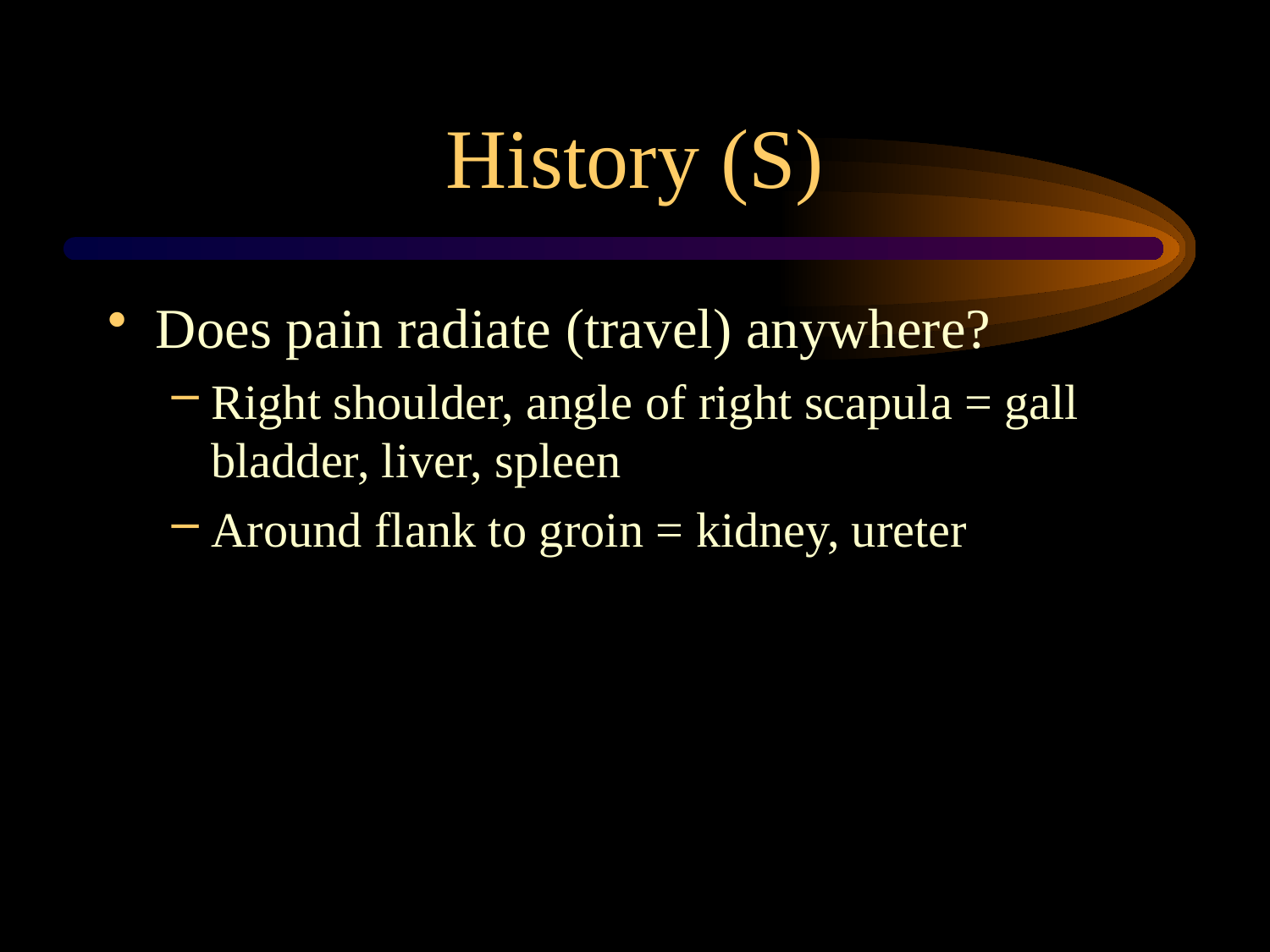

# History (S)
Does pain radiate (travel) anywhere?
Right shoulder, angle of right scapula = gall bladder, liver, spleen
Around flank to groin = kidney, ureter